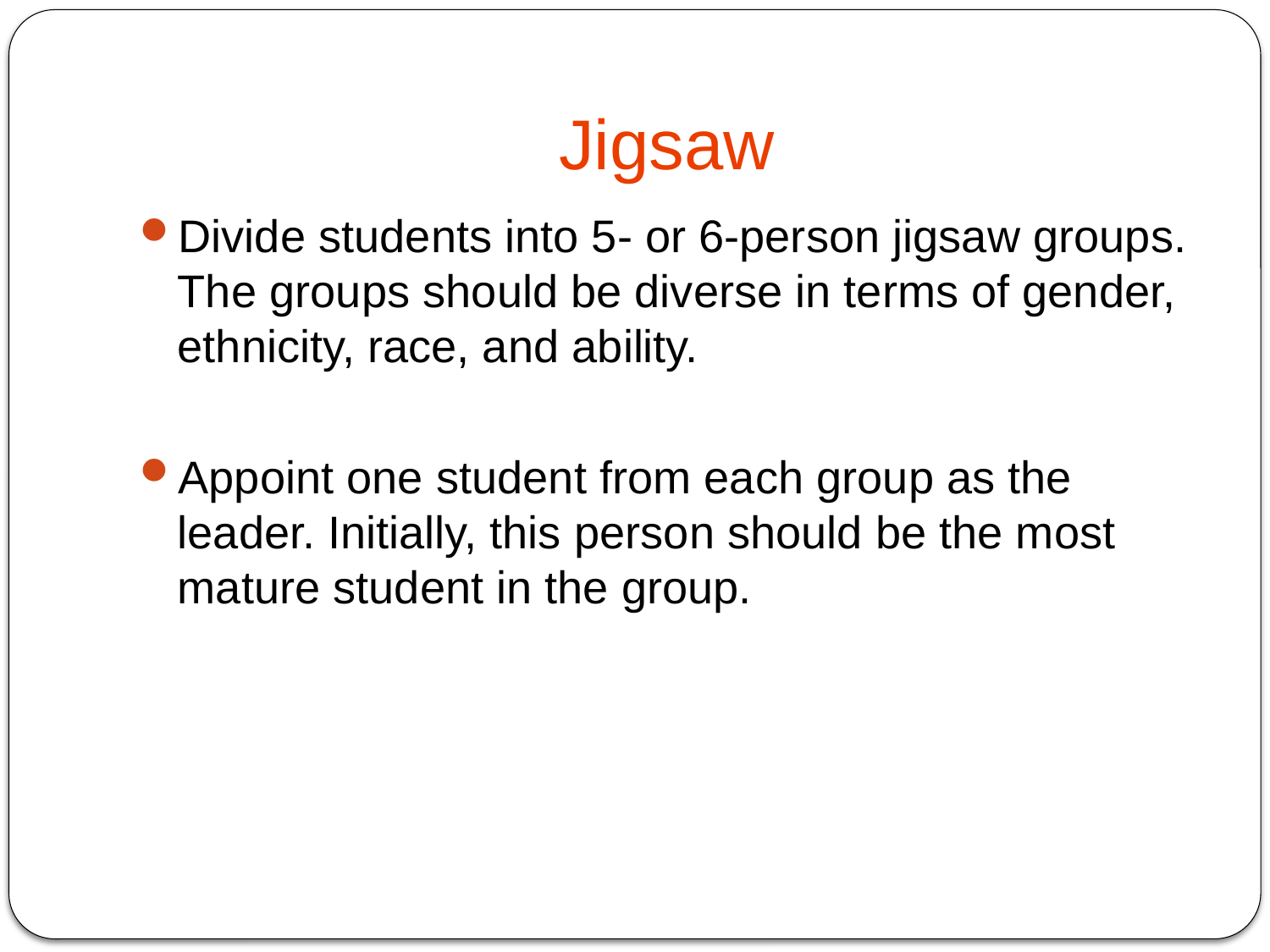

# Jigsaw
Divide students into 5- or 6-person jigsaw groups. The groups should be diverse in terms of gender, ethnicity, race, and ability.

Appoint one student from each group as the leader. Initially, this person should be the most mature student in the group.